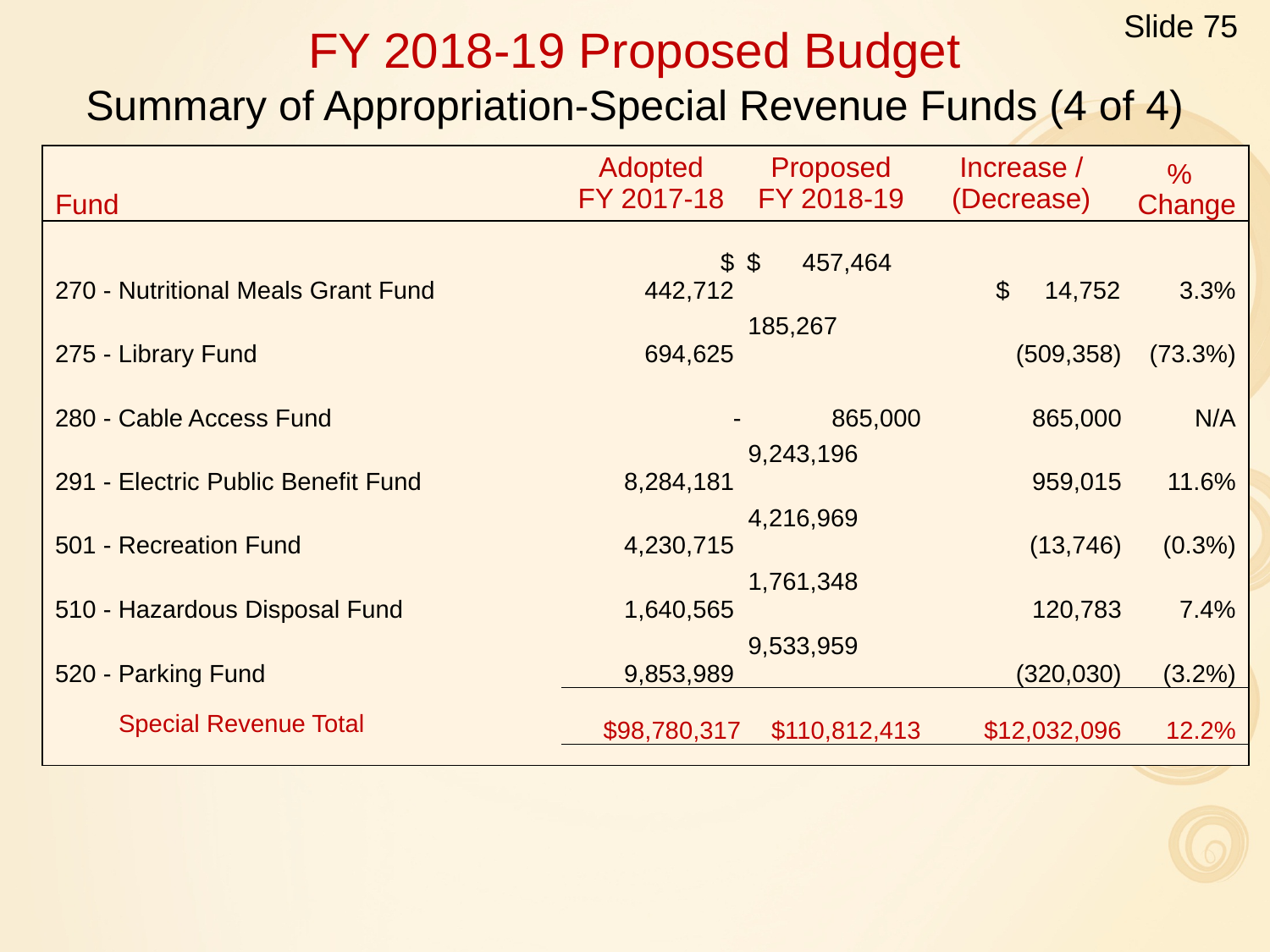

Slide 75
# FY 2018-19 Proposed Budget Summary of Appropriation-Special Revenue Funds (4 of 4)
| Fund | Adopted FY 2017-18 | Proposed FY 2018-19 | Increase / (Decrease) | % Change |
| --- | --- | --- | --- | --- |
| 270 - Nutritional Meals Grant Fund | $ 442,712 | $ 457,464 | $ 14,752 | 3.3% |
| 275 - Library Fund | 694,625 | 185,267 | (509,358) | (73.3%) |
| 280 - Cable Access Fund | - | 865,000 | 865,000 | N/A |
| 291 - Electric Public Benefit Fund | 8,284,181 | 9,243,196 | 959,015 | 11.6% |
| 501 - Recreation Fund | 4,230,715 | 4,216,969 | (13,746) | (0.3%) |
| 510 - Hazardous Disposal Fund | 1,640,565 | 1,761,348 | 120,783 | 7.4% |
| 520 - Parking Fund | 9,853,989 | 9,533,959 | (320,030) | (3.2%) |
| Special Revenue Total | $98,780,317 | $110,812,413 | $12,032,096 | 12.2% |
|  |  |  |  |  |